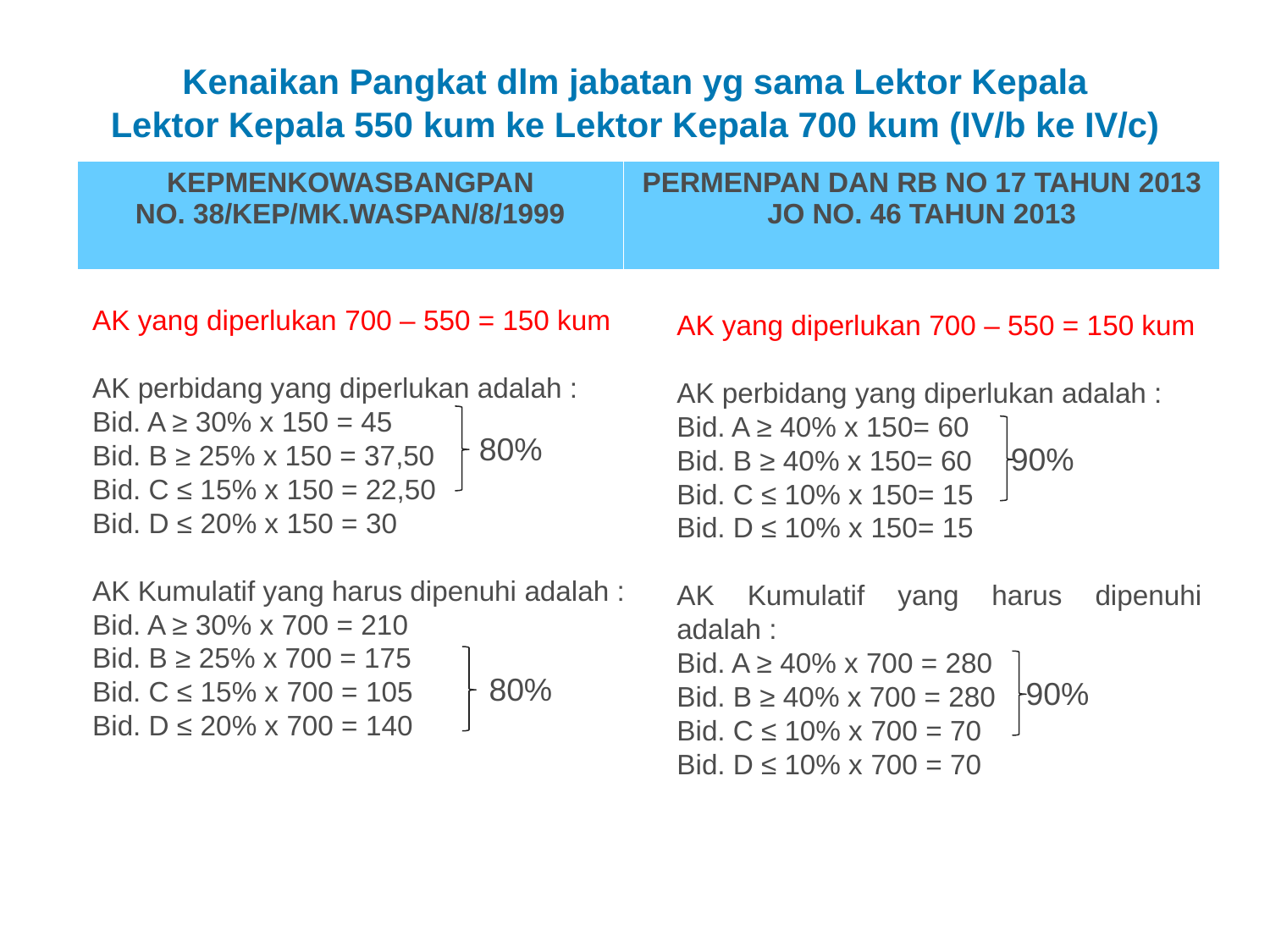

# Kenaikan Pangkat dlm jabatan yg sama Lektor Kepala Lektor Kepala 550 kum ke Lektor Kepala 700 kum (IV/b ke IV/c)
| KEPMENKOWASBANGPAN NO. 38/KEP/MK.WASPAN/8/1999 | PERMENPAN DAN RB NO 17 TAHUN 2013 JO NO. 46 TAHUN 2013 |
| --- | --- |
AK yang diperlukan 700 – 550 = 150 kum

AK perbidang yang diperlukan adalah :
Bid. A ≥ 30% x 150 = 45
Bid. B ≥ 25% x 150 = 37,50
Bid. C ≤ 15% x 150 = 22,50
Bid. D ≤ 20% x 150 = 30

AK Kumulatif yang harus dipenuhi adalah :
Bid. A ≥ 30% x 700 = 210
Bid. B ≥ 25% x 700 = 175
Bid. C ≤ 15% x 700 = 105
Bid. D ≤ 20% x 700 = 140

80%

80%
AK yang diperlukan 700 – 550 = 150 kum

AK perbidang yang diperlukan adalah :
Bid. A ≥ 40% x 150= 60
Bid. B ≥ 40% x 150= 60
Bid. C ≤ 10% x 150= 15
Bid. D ≤ 10% x 150= 15

AK Kumulatif yang harus dipenuhi adalah :
Bid. A ≥ 40% x 700 = 280
Bid. B ≥ 40% x 700 = 280
Bid. C ≤ 10% x 700 = 70
Bid. D ≤ 10% x 700 = 70

90%

90%